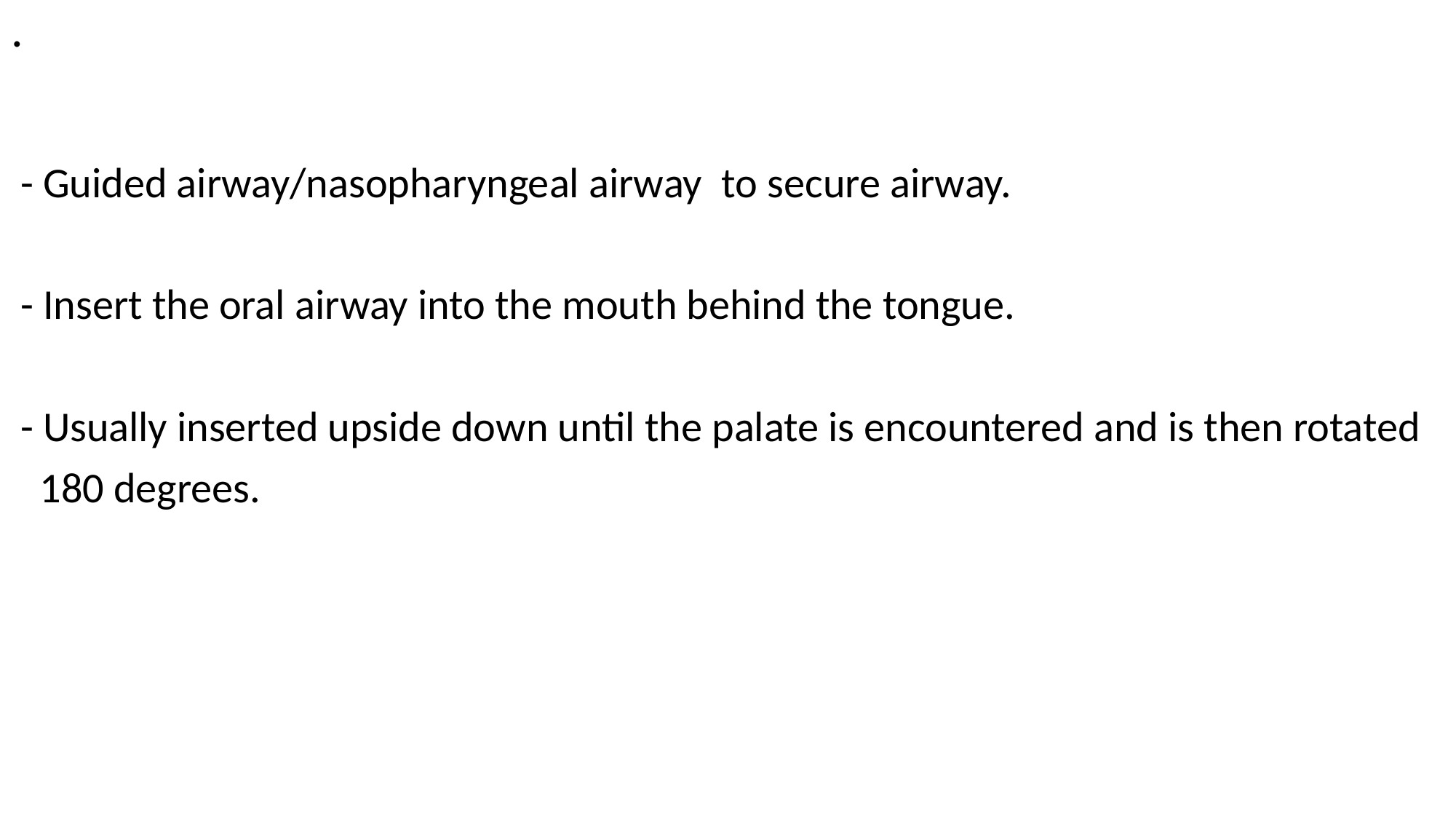

# .

 - Guided airway/nasopharyngeal airway  to secure airway.

 - Insert the oral airway into the mouth behind the tongue.

 - Usually inserted upside down until the palate is encountered and is then rotated
   180 degrees.